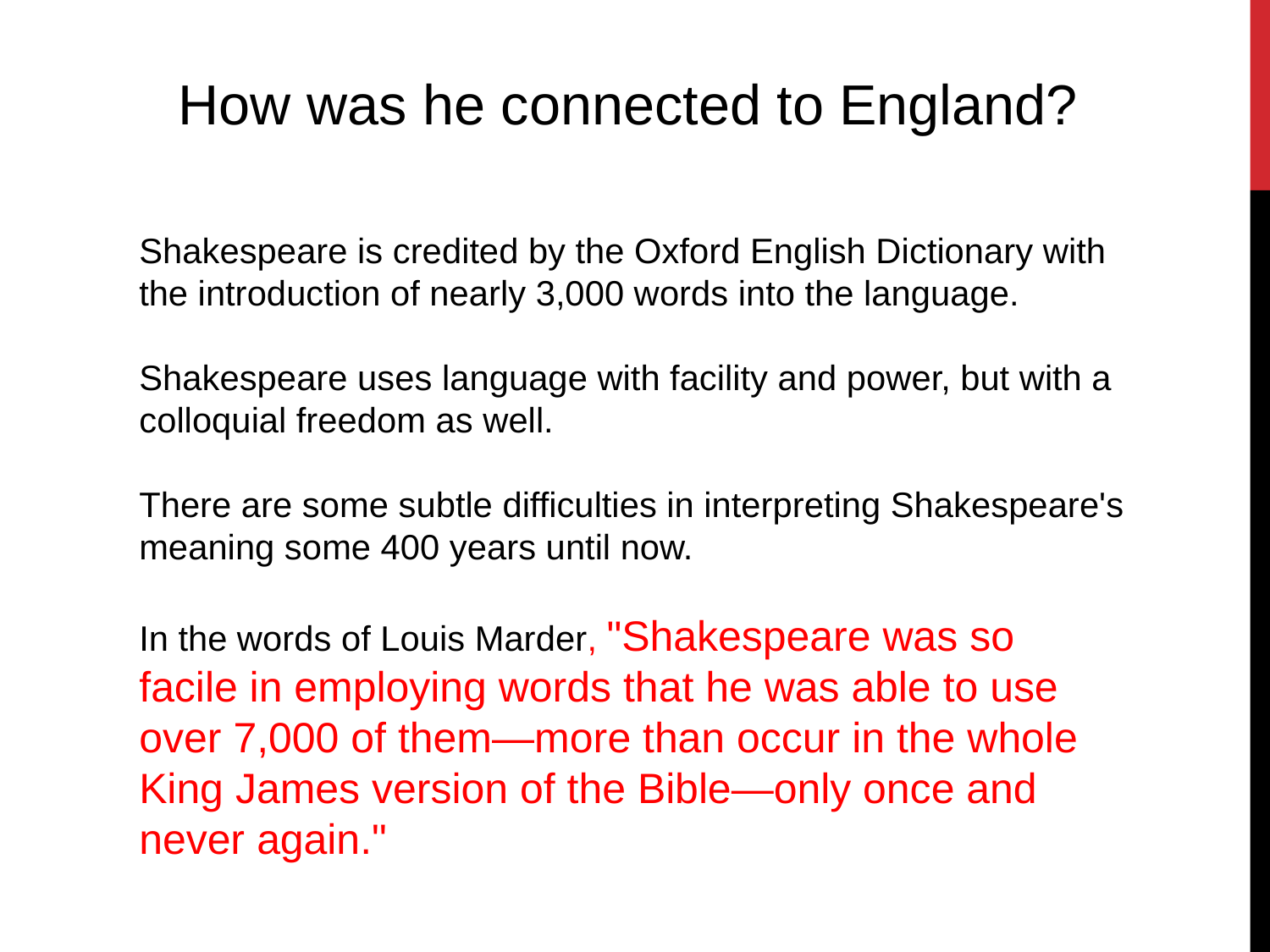

How was he connected to England?
Shakespeare is credited by the Oxford English Dictionary with the introduction of nearly 3,000 words into the language.

Shakespeare uses language with facility and power, but with a colloquial freedom as well.

There are some subtle difficulties in interpreting Shakespeare's meaning some 400 years until now.

In the words of Louis Marder, "Shakespeare was so facile in employing words that he was able to use over 7,000 of them—more than occur in the whole King James version of the Bible—only once and never again."